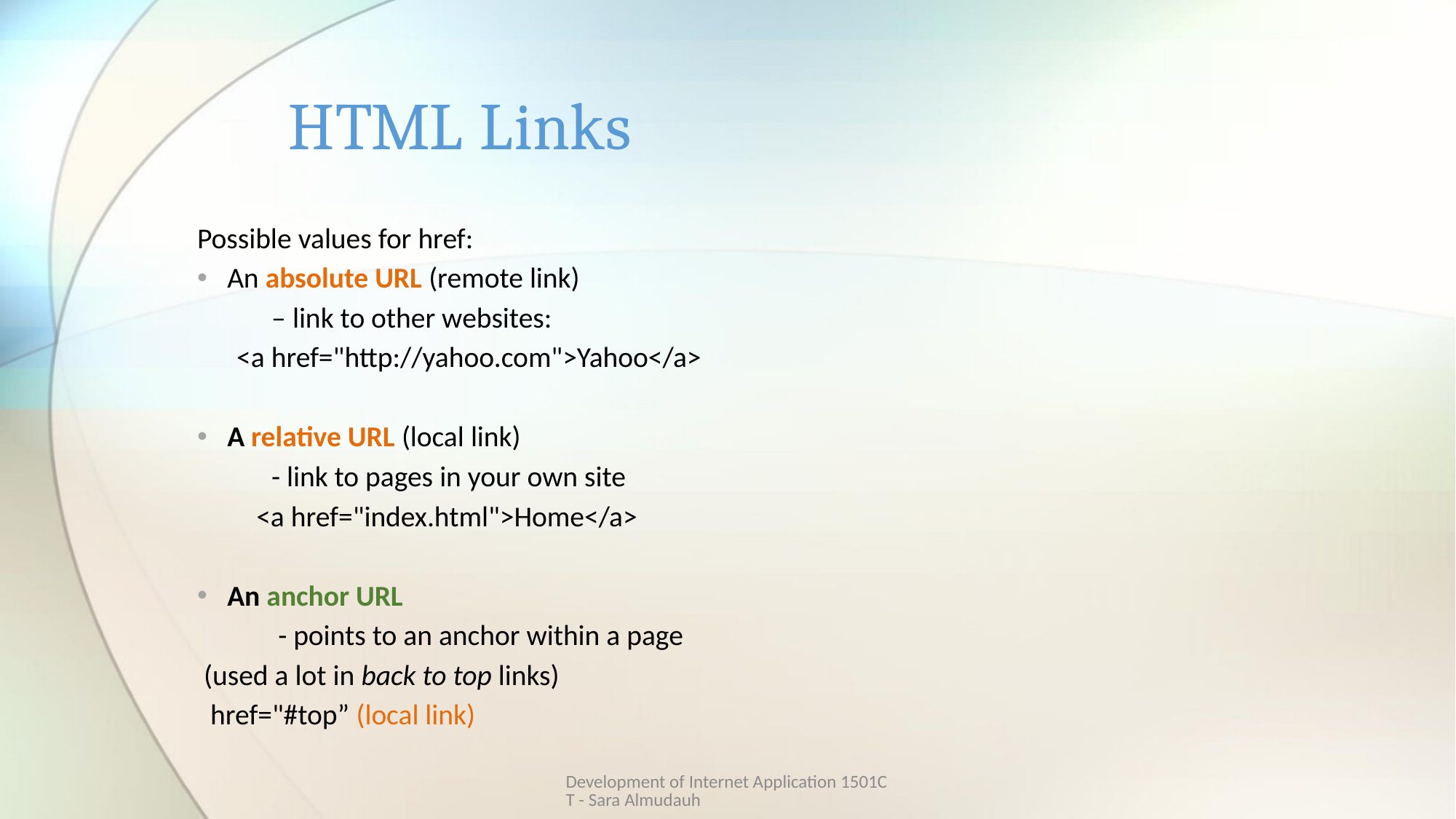

# HTML Links
Possible values for href:
An absolute URL (remote link)
	– link to other websites:
      <a href="http://yahoo.com">Yahoo</a>

A relative URL (local link)
	- link to pages in your own site
         <a href="index.html">Home</a>

An anchor URL
	 - points to an anchor within a page
 (used a lot in back to top links)
  href="#top” (local link)

Development of Internet Application 1501CT - Sara Almudauh